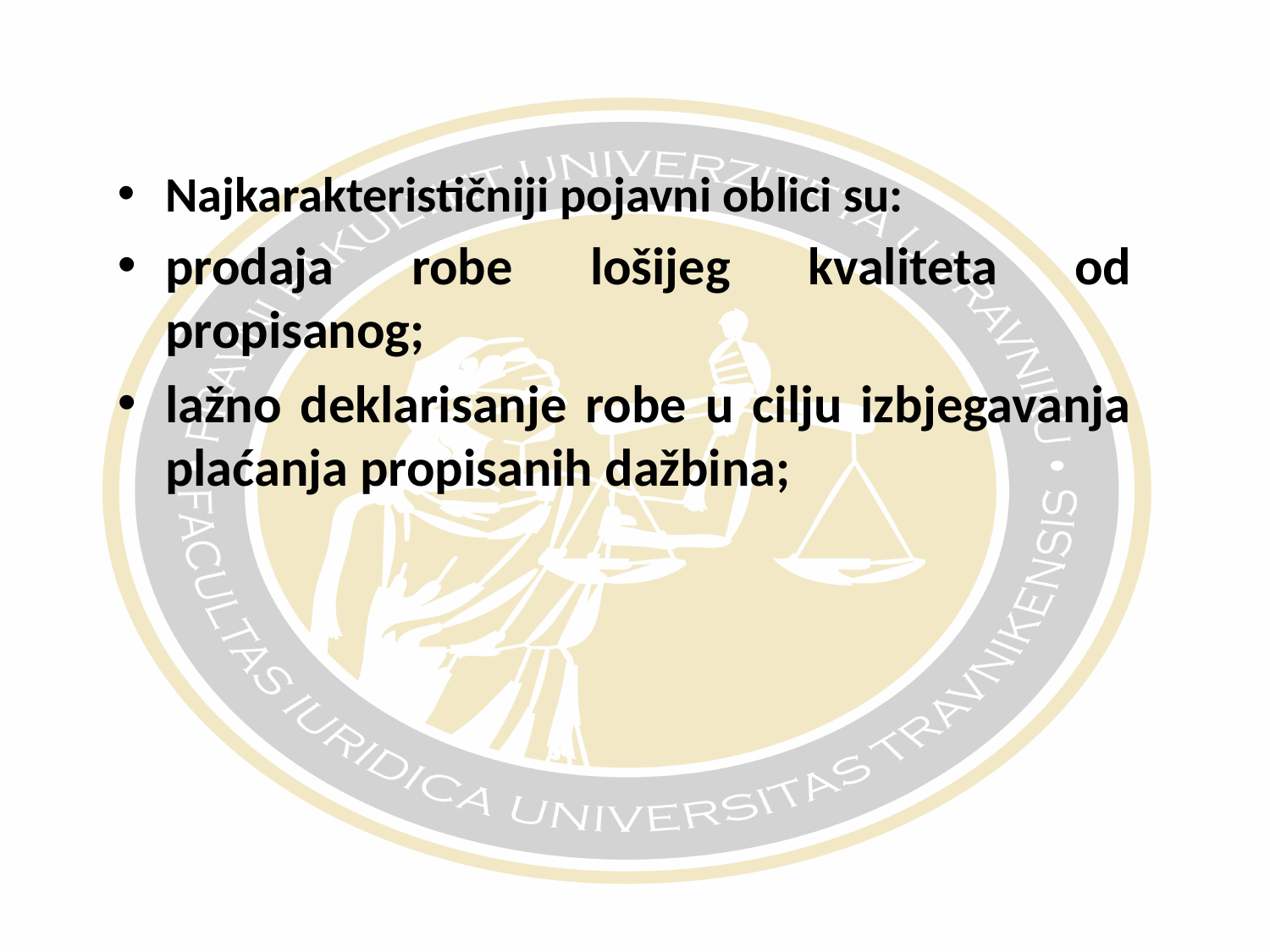

#
Najkarakterističniji pojavni oblici su:
prodaja robe lošijeg kvaliteta od propisanog;
lažno deklarisanje robe u cilju izbjegavanja plaćanja propisanih dažbina;